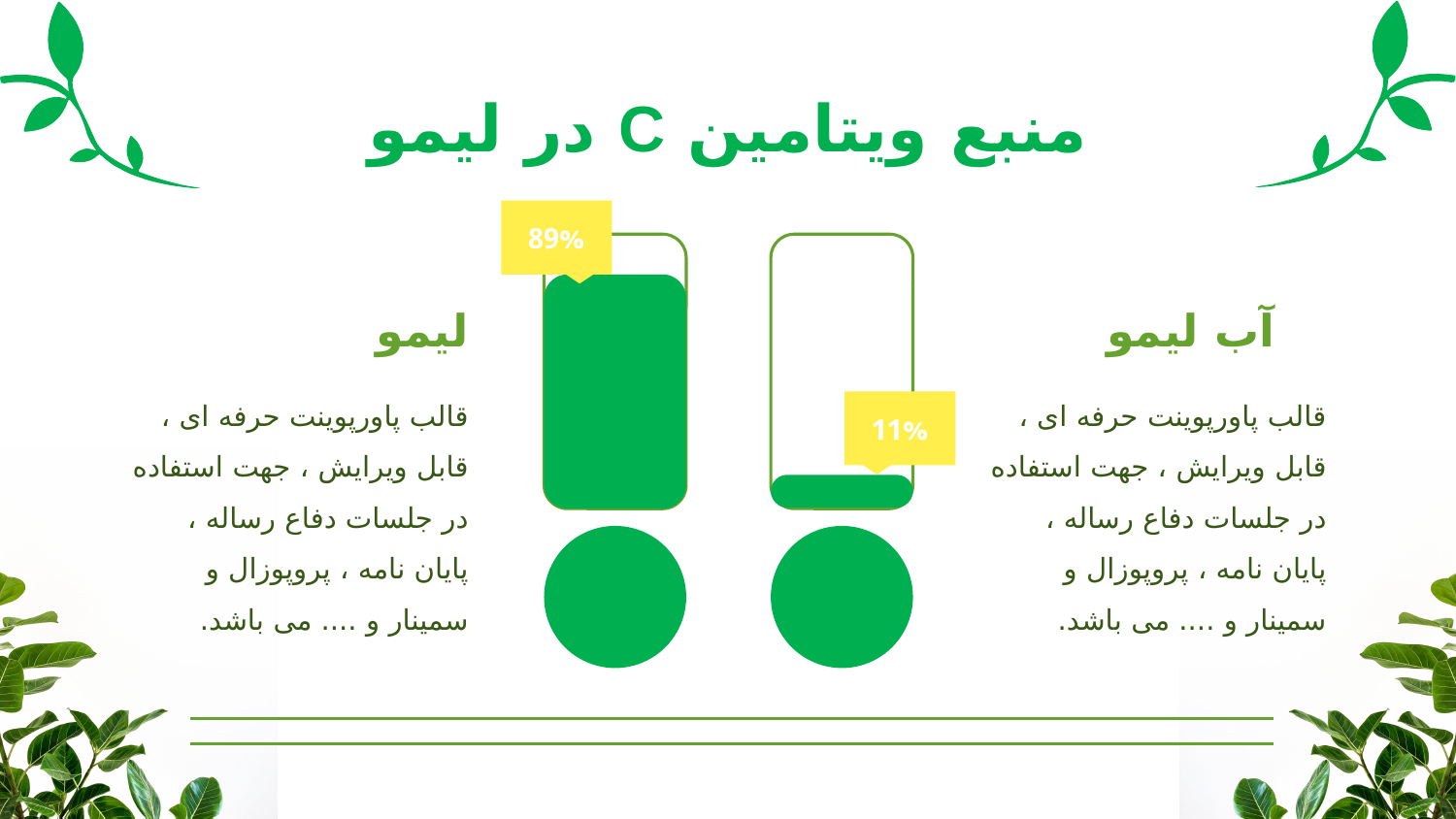

# منبع ویتامین C در لیمو
89%

لیمو
آب لیمو
قالب پاورپوينت حرفه ای ، قابل ویرایش ، جهت استفاده در جلسات دفاع رساله ، پایان نامه ، پروپوزال و سمینار و .... می باشد.
قالب پاورپوينت حرفه ای ، قابل ویرایش ، جهت استفاده در جلسات دفاع رساله ، پایان نامه ، پروپوزال و سمینار و .... می باشد.
11%